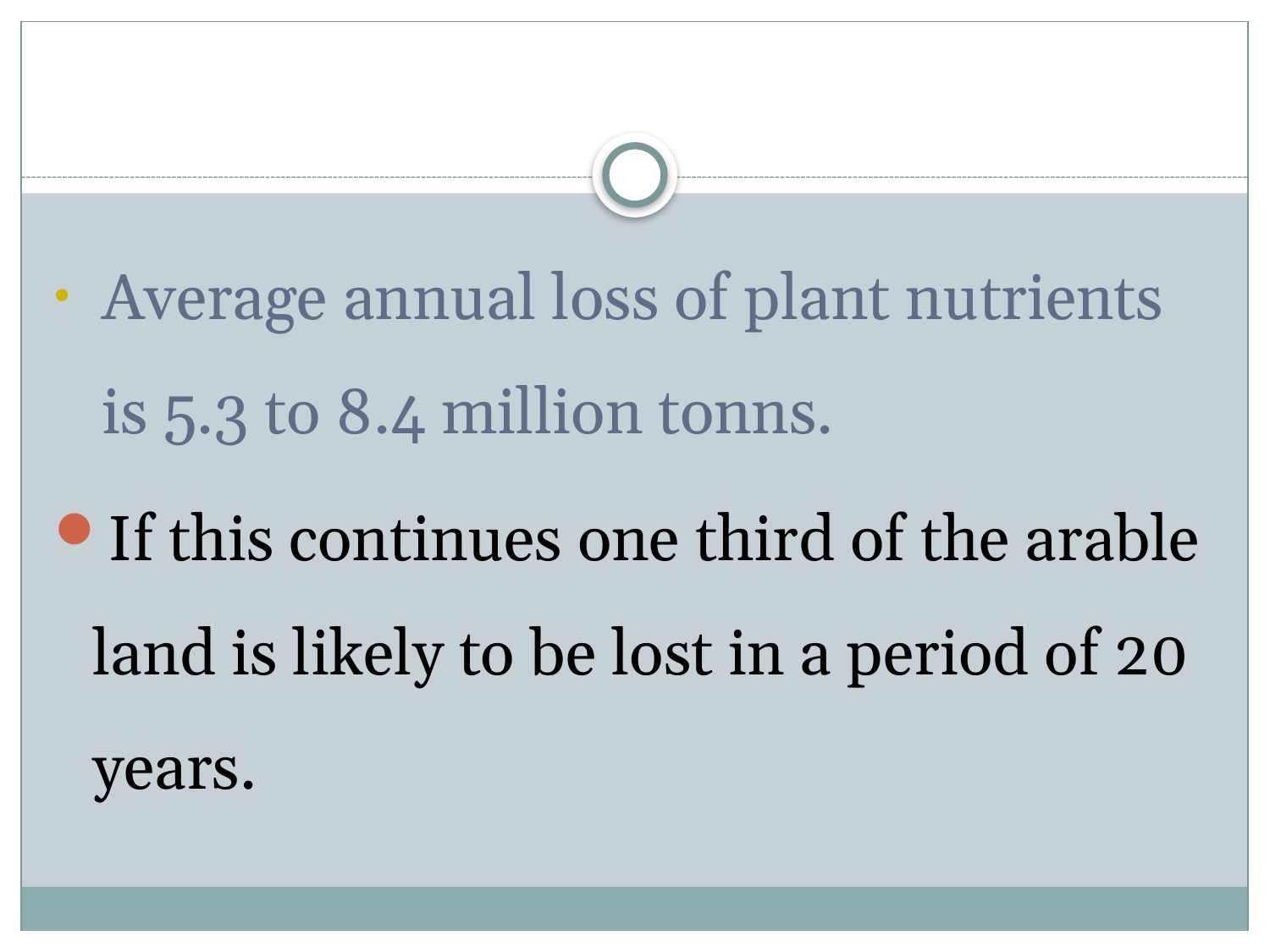

#
Average annual loss of plant nutrients is 5.3 to 8.4 million tonns.
If this continues one third of the arable land is likely to be lost in a period of 20 years.